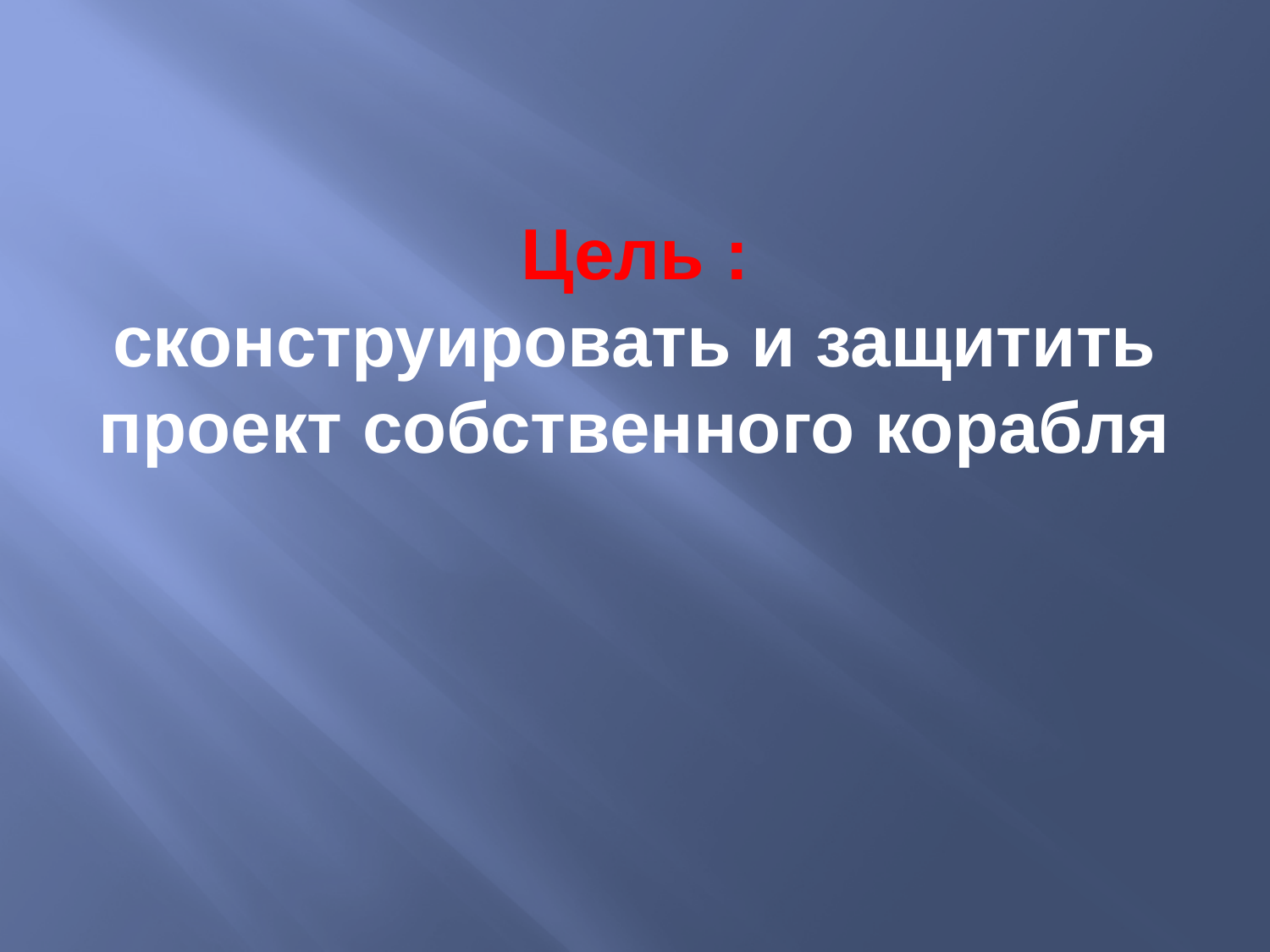

# Цель : сконструировать и защитить проект собственного корабля